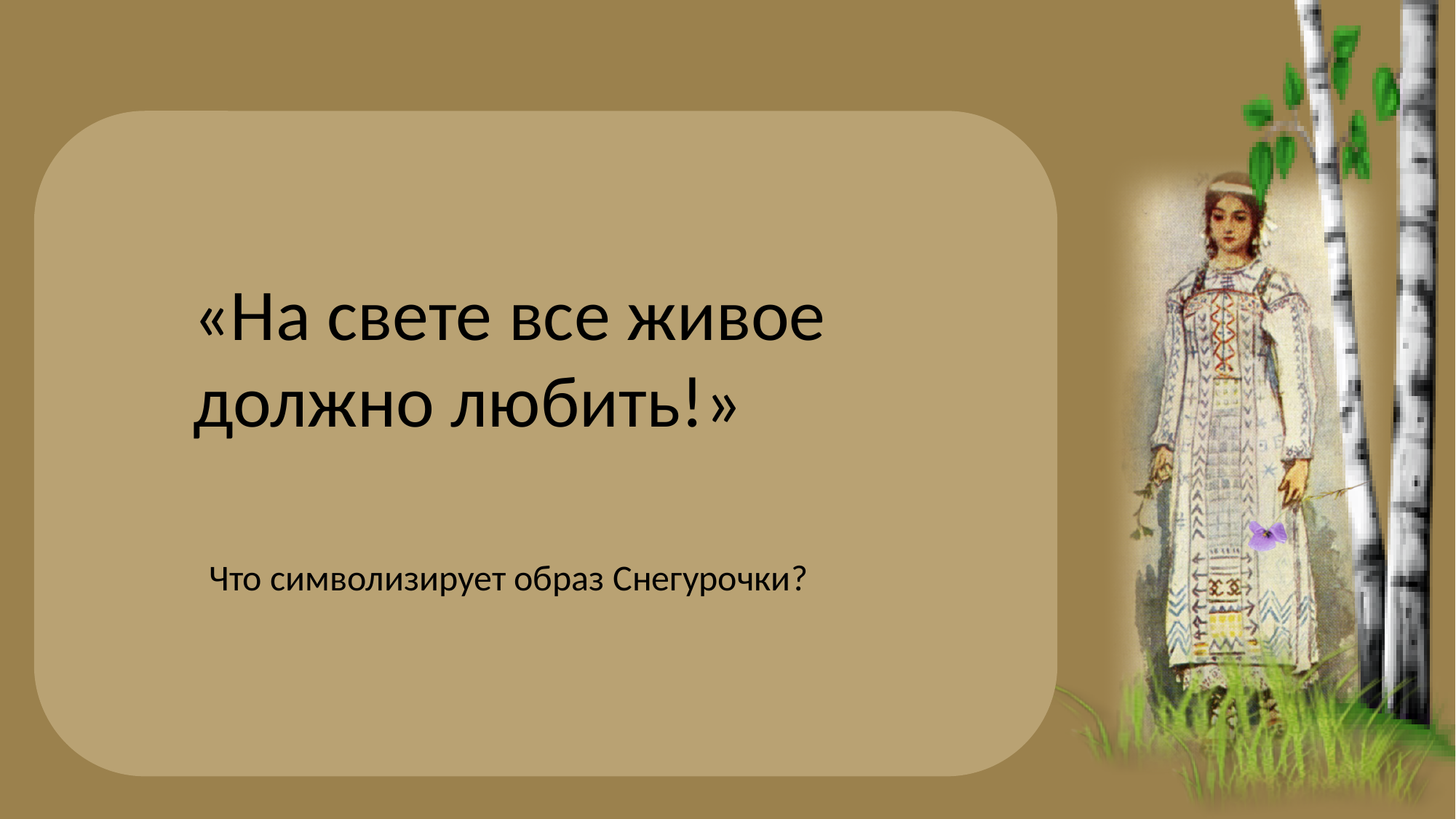

«На свете все живое должно любить!»
Что символизирует образ Снегурочки?